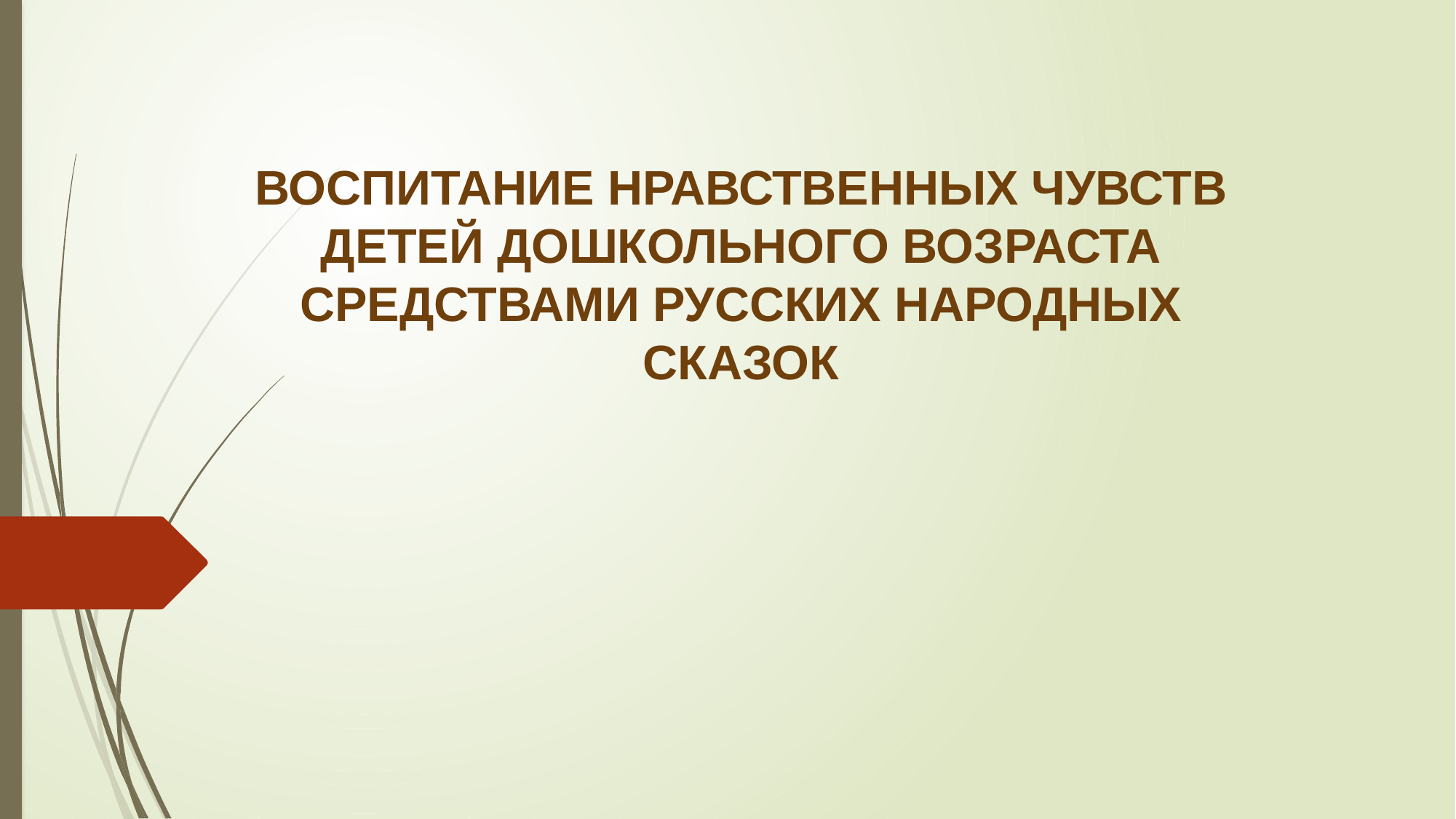

# ВОСПИТАНИЕ НРАВСТВЕННЫХ ЧУВСТВ ДЕТЕЙ ДОШКОЛЬНОГО ВОЗРАСТА СРЕДСТВАМИ РУССКИХ НАРОДНЫХ СКАЗОК